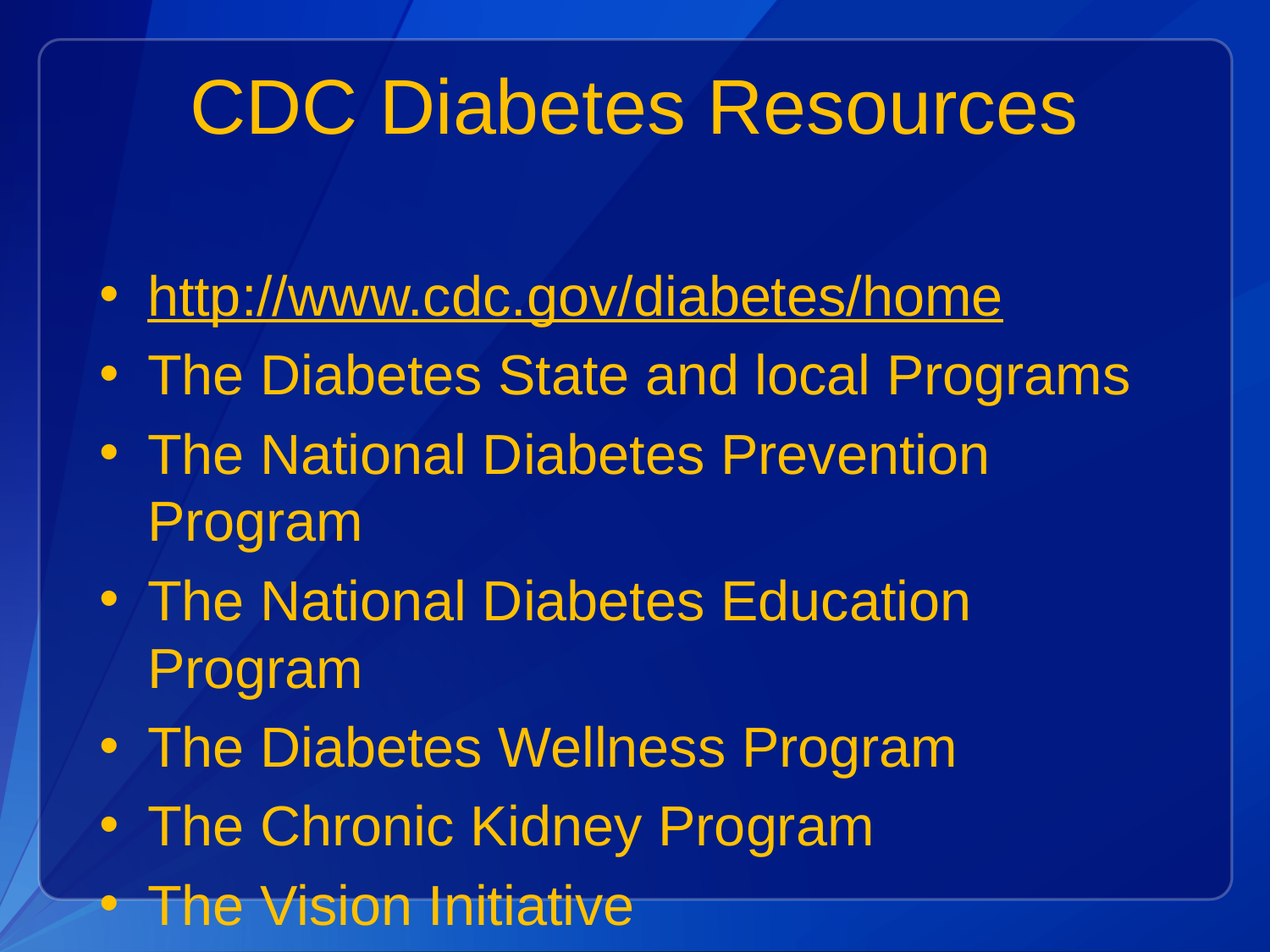

# CDC Diabetes Resources
http://www.cdc.gov/diabetes/home
The Diabetes State and local Programs
The National Diabetes Prevention Program
The National Diabetes Education Program
The Diabetes Wellness Program
The Chronic Kidney Program
The Vision Initiative